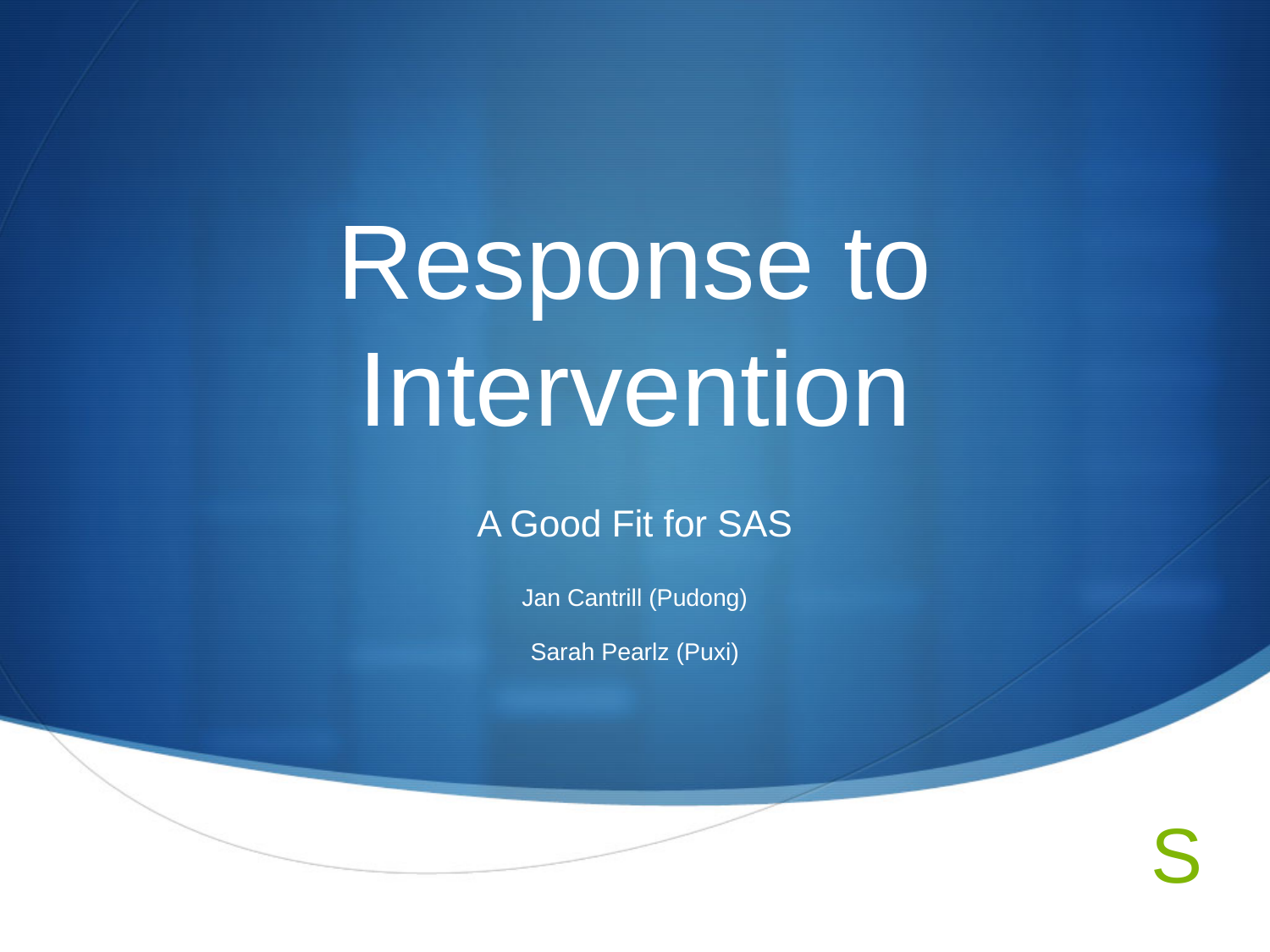

# Response to Intervention

A Good Fit for SAS

Jan Cantrill (Pudong)

Sarah Pearlz (Puxi)